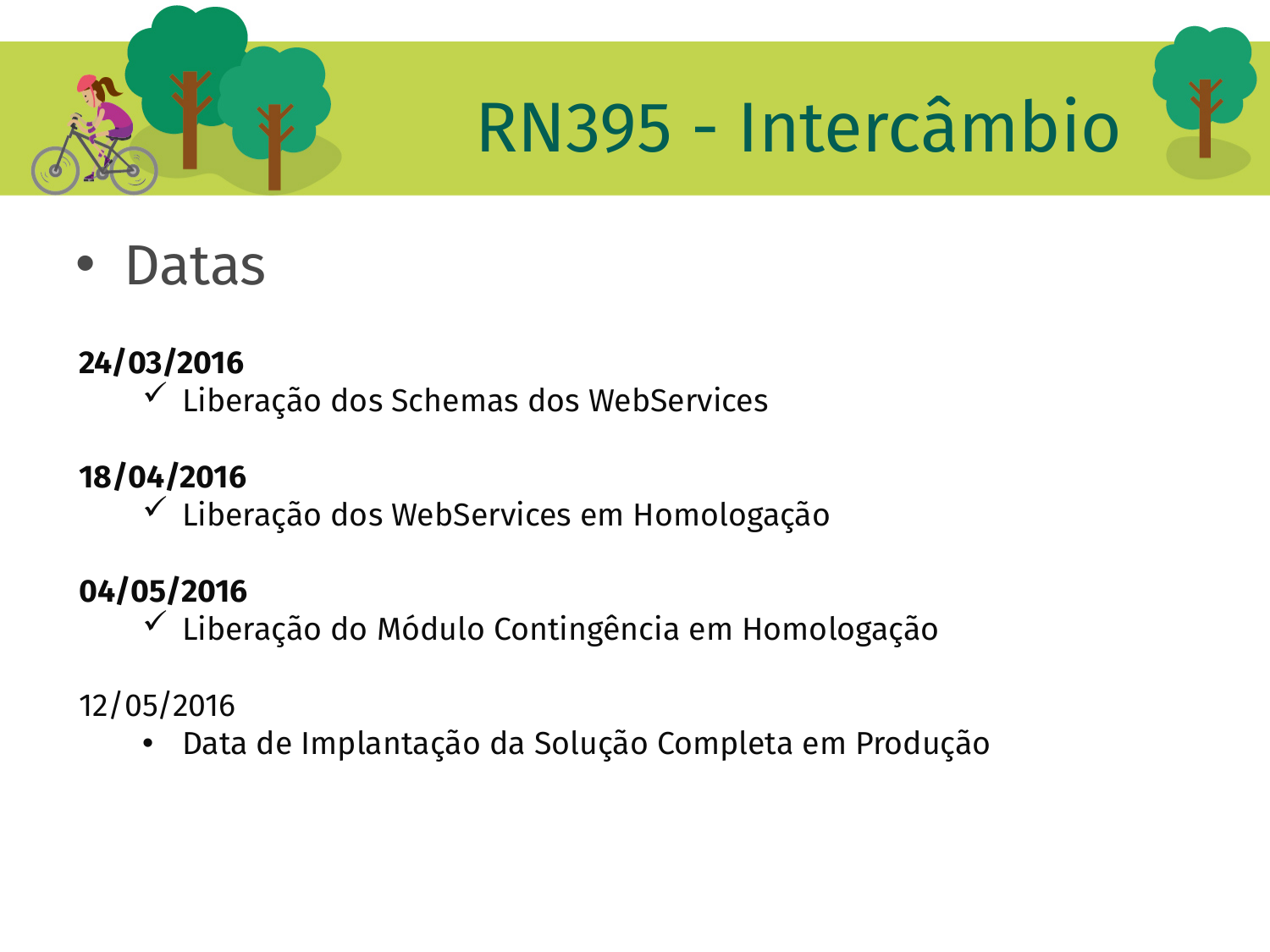

# RN395 - Intercâmbio
Datas
24/03/2016
Liberação dos Schemas dos WebServices

18/04/2016
Liberação dos WebServices em Homologação

04/05/2016
Liberação do Módulo Contingência em Homologação

12/05/2016
Data de Implantação da Solução Completa em Produção